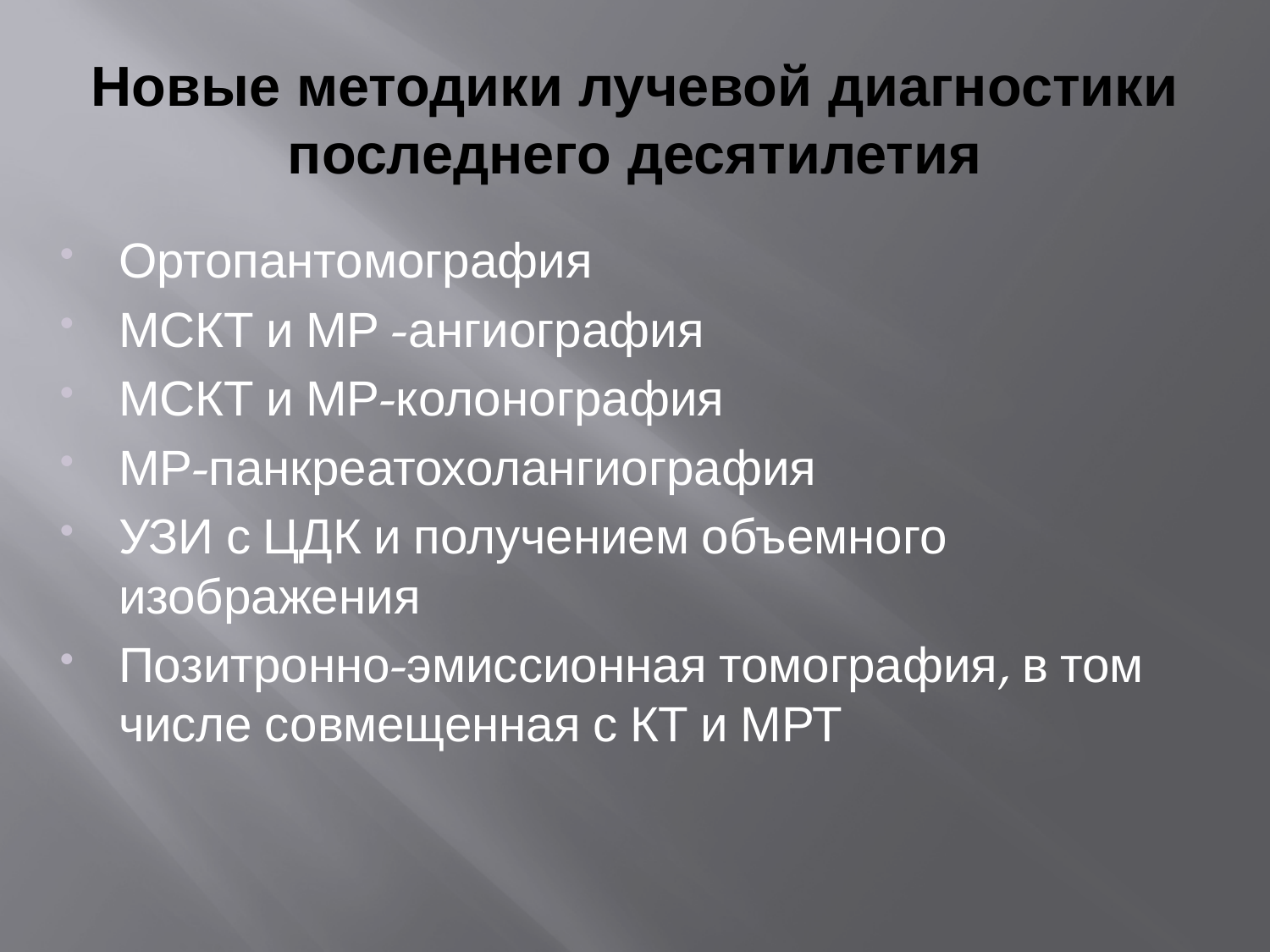

# Новые методики лучевой диагностики последнего десятилетия
Ортопантомография
МСКТ и МР -ангиография
МСКТ и МР-колонография
МР-панкреатохолангиография
УЗИ с ЦДК и получением объемного изображения
Позитронно-эмиссионная томография, в том числе совмещенная с КТ и МРТ